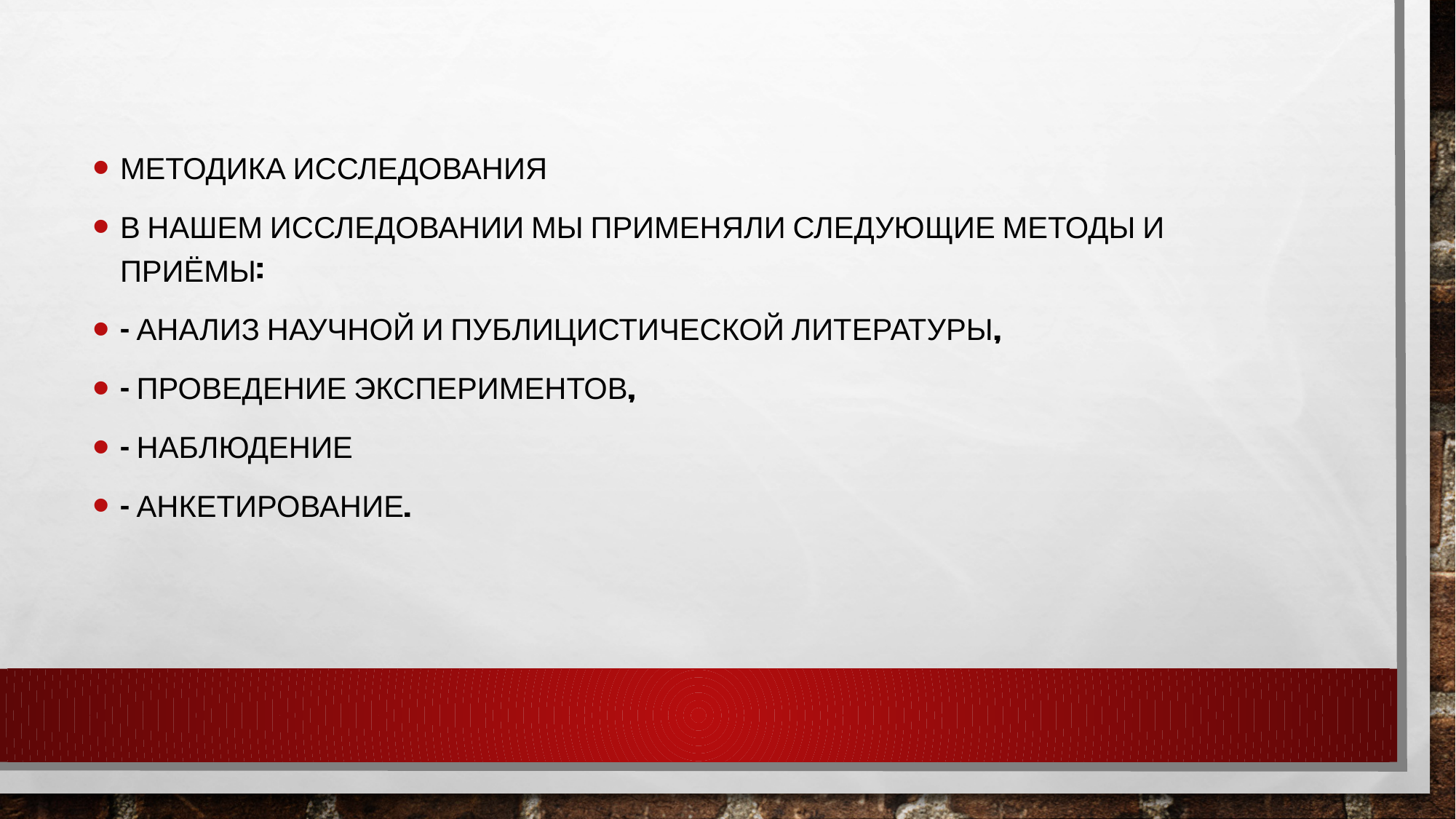

#
Методика исследования
В нашем исследовании мы применяли следующие методы и приёмы:
- анализ научной и публицистической литературы,
- проведение экспериментов,
- наблюдение
- анкетирование.